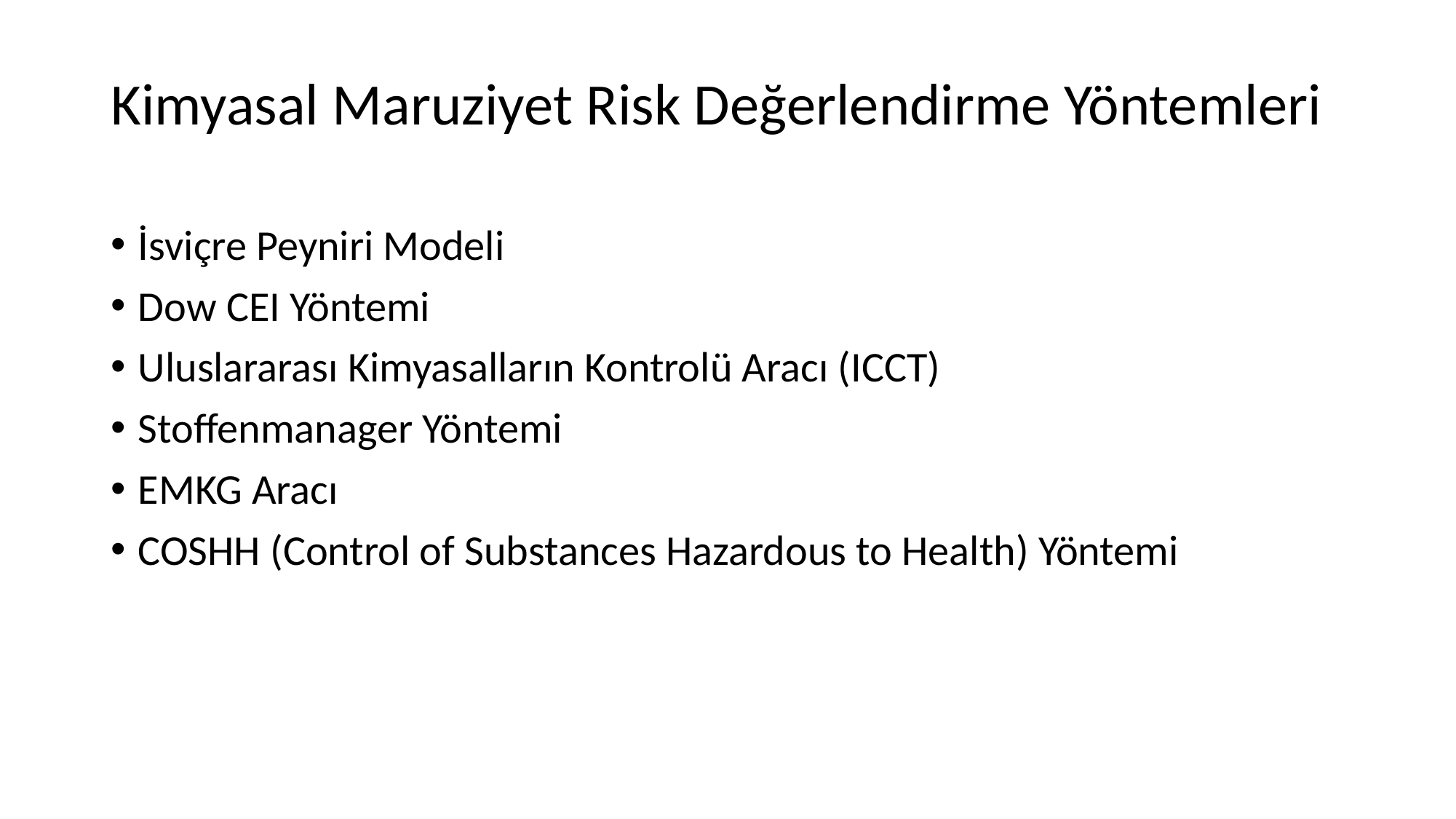

# Kimyasal Maruziyet Risk Değerlendirme Yöntemleri
İsviçre Peyniri Modeli
Dow CEI Yöntemi
Uluslararası Kimyasalların Kontrolü Aracı (ICCT)
Stoffenmanager Yöntemi
EMKG Aracı
COSHH (Control of Substances Hazardous to Health) Yöntemi